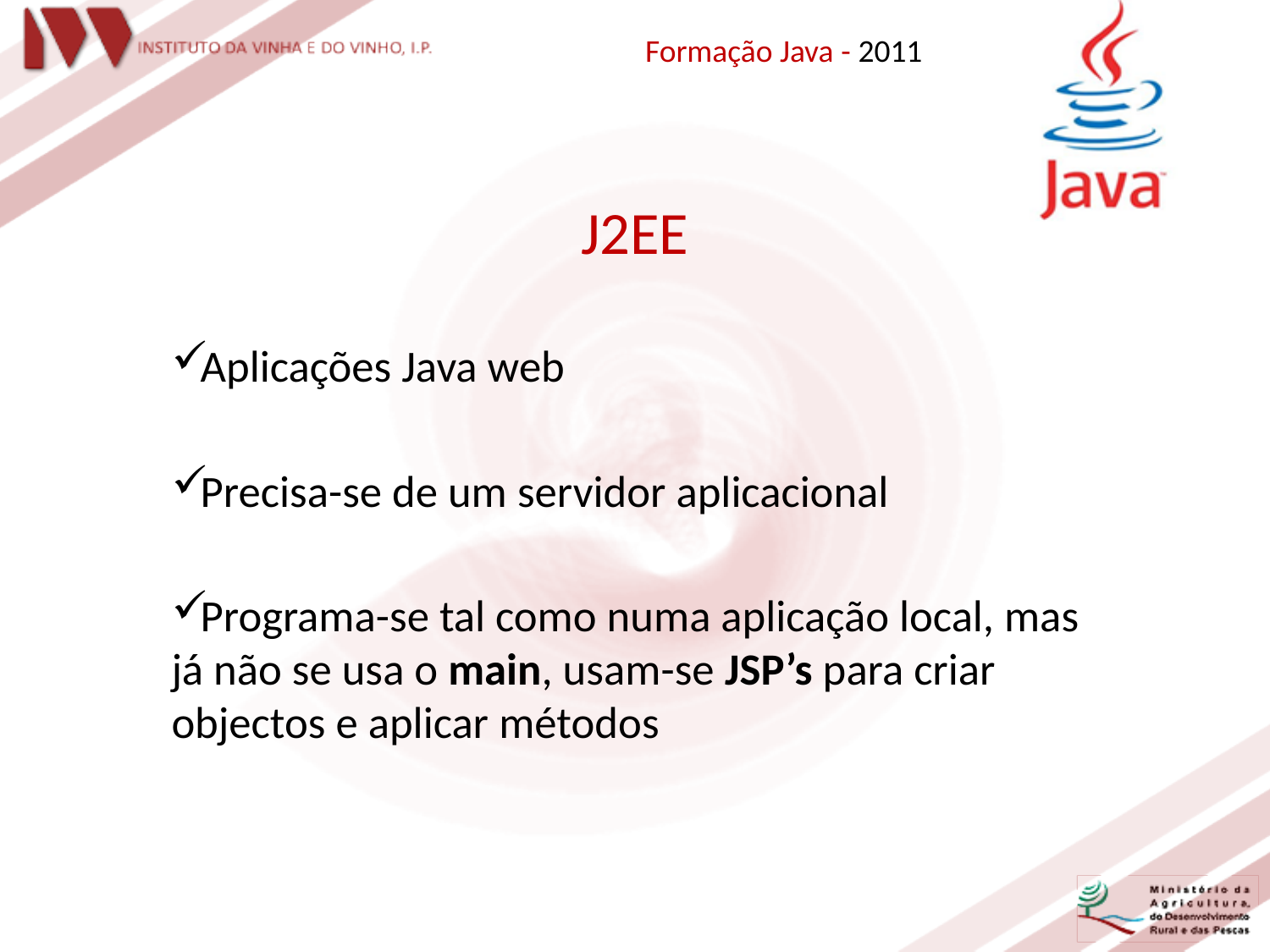

Formação Java - 2011
J2EE

Aplicações Java web

Precisa-se de um servidor aplicacional

Programa-se tal como numa aplicação local, mas já não se usa o main, usam-se JSP’s para criar objectos e aplicar métodos